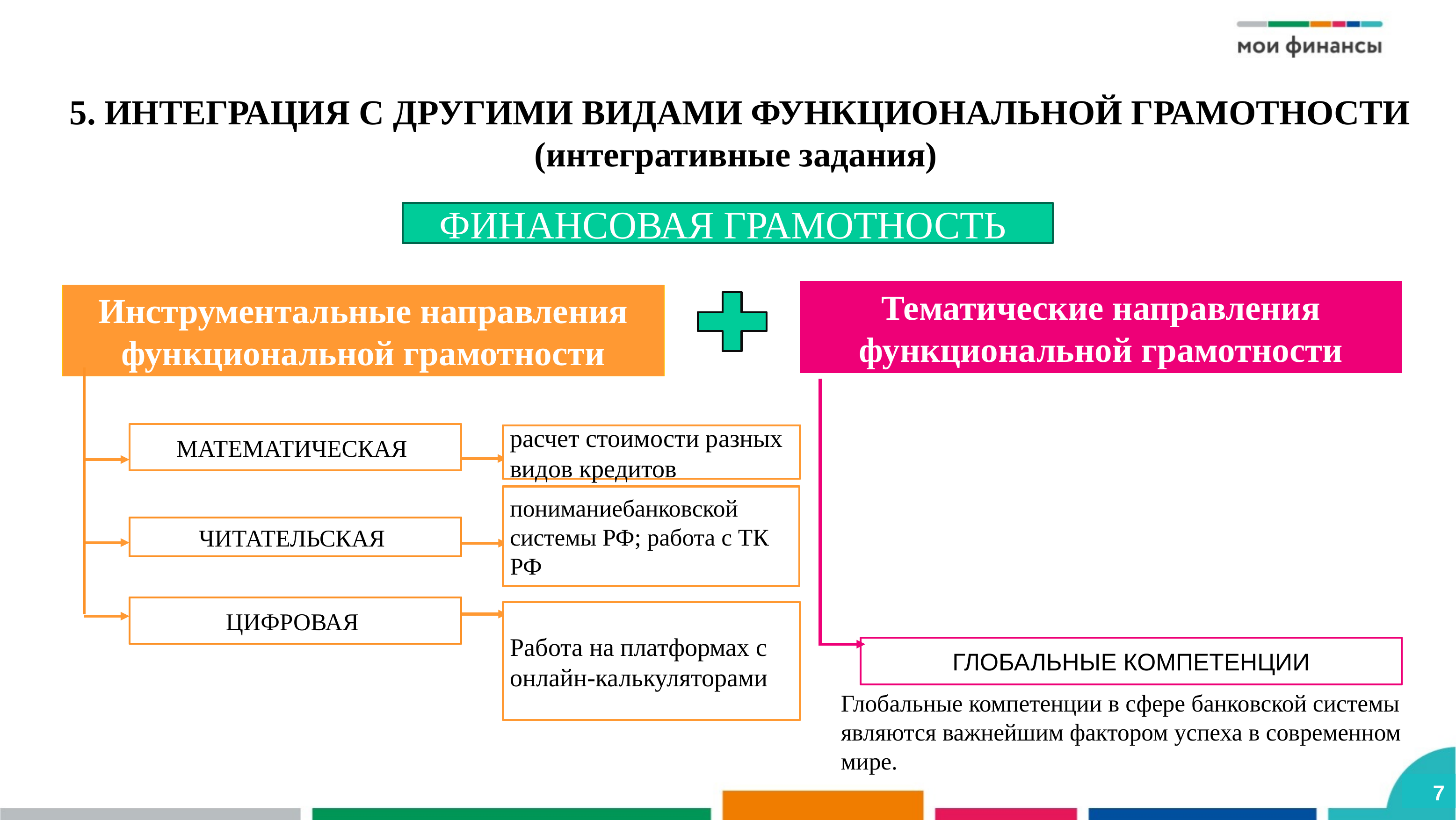

5. ИНТЕГРАЦИЯ С ДРУГИМИ ВИДАМИ ФУНКЦИОНАЛЬНОЙ ГРАМОТНОСТИ (интегративные задания)

ФИНАНСОВАЯ ГРАМОТНОСТЬ

Тематические направления функциональной грамотности
Инструментальные направления функциональной грамотности
МАТЕМАТИЧЕСКАЯ
расчет стоимости разных видов кредитов
пониманиебанковской системы РФ; работа с ТК РФ
ЧИТАТЕЛЬСКАЯ
ЦИФРОВАЯ
Работа на платформах с онлайн-калькуляторами
ГЛОБАЛЬНЫЕ КОМПЕТЕНЦИИ
Глобальные компетенции в сфере банковской системы являются важнейшим фактором успеха в современном мире.
7